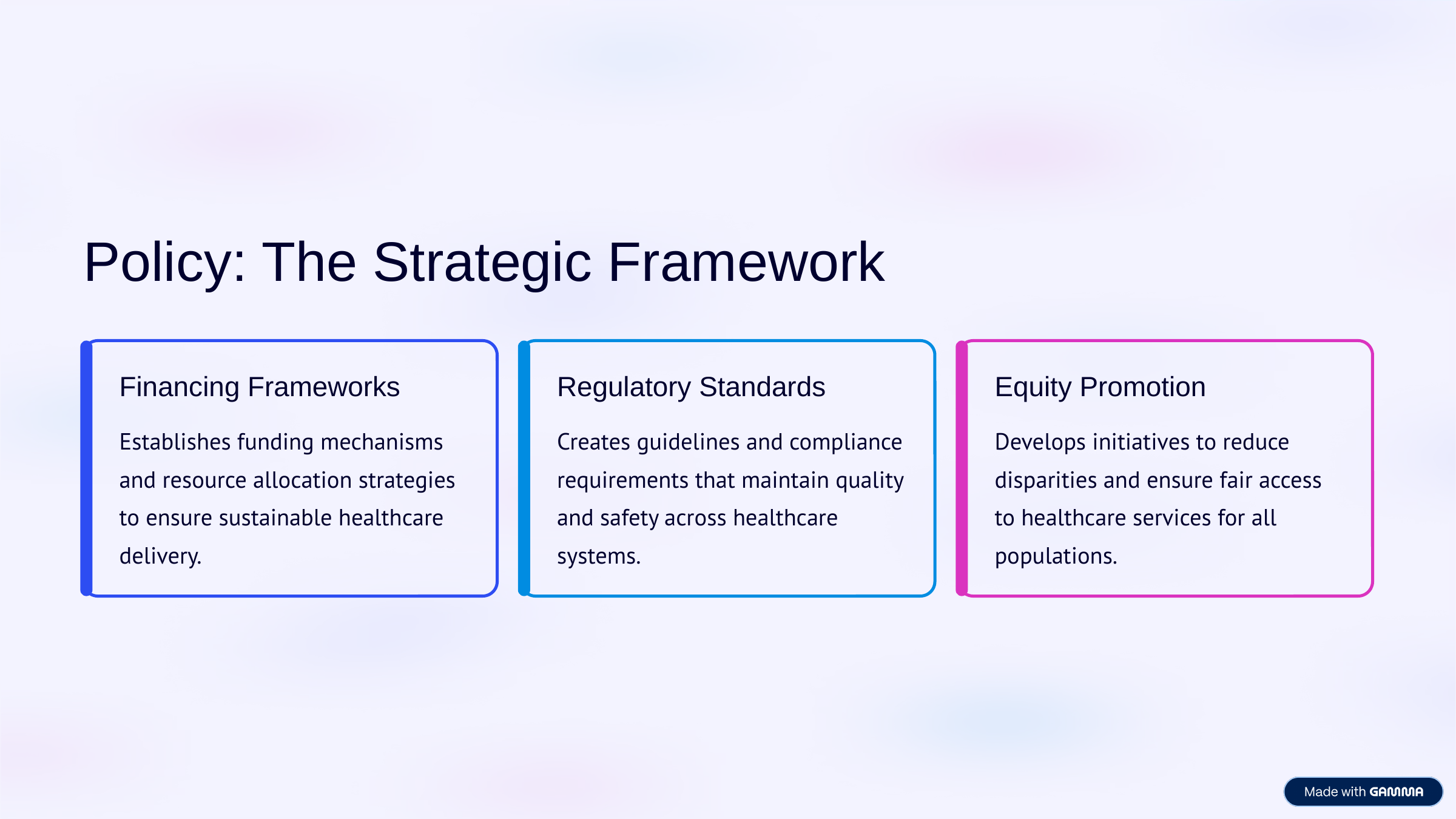

Policy: The Strategic Framework

Financing Frameworks
Regulatory Standards
Equity Promotion
Establishes funding mechanisms and resource allocation strategies to ensure sustainable healthcare delivery.
Creates guidelines and compliance requirements that maintain quality and safety across healthcare systems.
Develops initiatives to reduce disparities and ensure fair access to healthcare services for all populations.